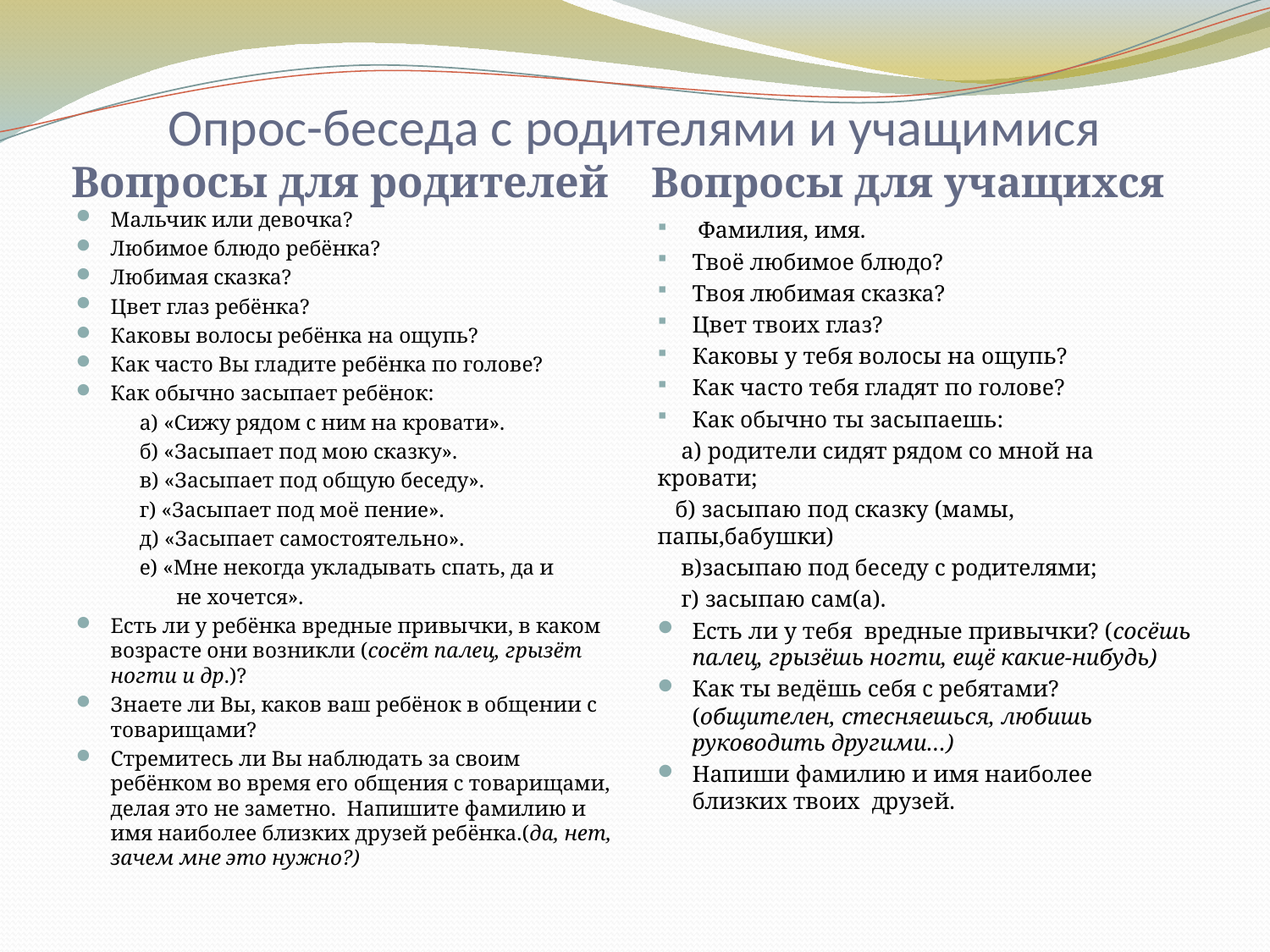

# Опрос-беседа с родителями и учащимися
Вопросы для родителей
Вопросы для учащихся
Мальчик или девочка?
Любимое блюдо ребёнка?
Любимая сказка?
Цвет глаз ребёнка?
Каковы волосы ребёнка на ощупь?
Как часто Вы гладите ребёнка по голове?
Как обычно засыпает ребёнок:
            а) «Сижу рядом с ним на кровати».
            б) «Засыпает под мою сказку».
            в) «Засыпает под общую беседу».
            г) «Засыпает под моё пение».
            д) «Засыпает самостоятельно».
            е) «Мне некогда укладывать спать, да и
                   не хочется».
Есть ли у ребёнка вредные привычки, в каком возрасте они возникли (сосёт палец, грызёт ногти и др.)?
Знаете ли Вы, каков ваш ребёнок в общении с товарищами?
Стремитесь ли Вы наблюдать за своим ребёнком во время его общения с товарищами, делая это не заметно.  Напишите фамилию и имя наиболее близких друзей ребёнка.(да, нет, зачем мне это нужно?)
 Фамилия, имя.
Твоё любимое блюдо?
Твоя любимая сказка?
Цвет твоих глаз?
Каковы у тебя волосы на ощупь?
Как часто тебя гладят по голове?
Как обычно ты засыпаешь:
    а) родители сидят рядом со мной на кровати;
   б) засыпаю под сказку (мамы, папы,бабушки)
    в)засыпаю под беседу с родителями;
    г) засыпаю сам(а).
Есть ли у тебя  вредные привычки? (сосёшь палец, грызёшь ногти, ещё какие-нибудь)
Как ты ведёшь себя с ребятами? (общителен, стесняешься, любишь руководить другими…)
Напиши фамилию и имя наиболее близких твоих  друзей.